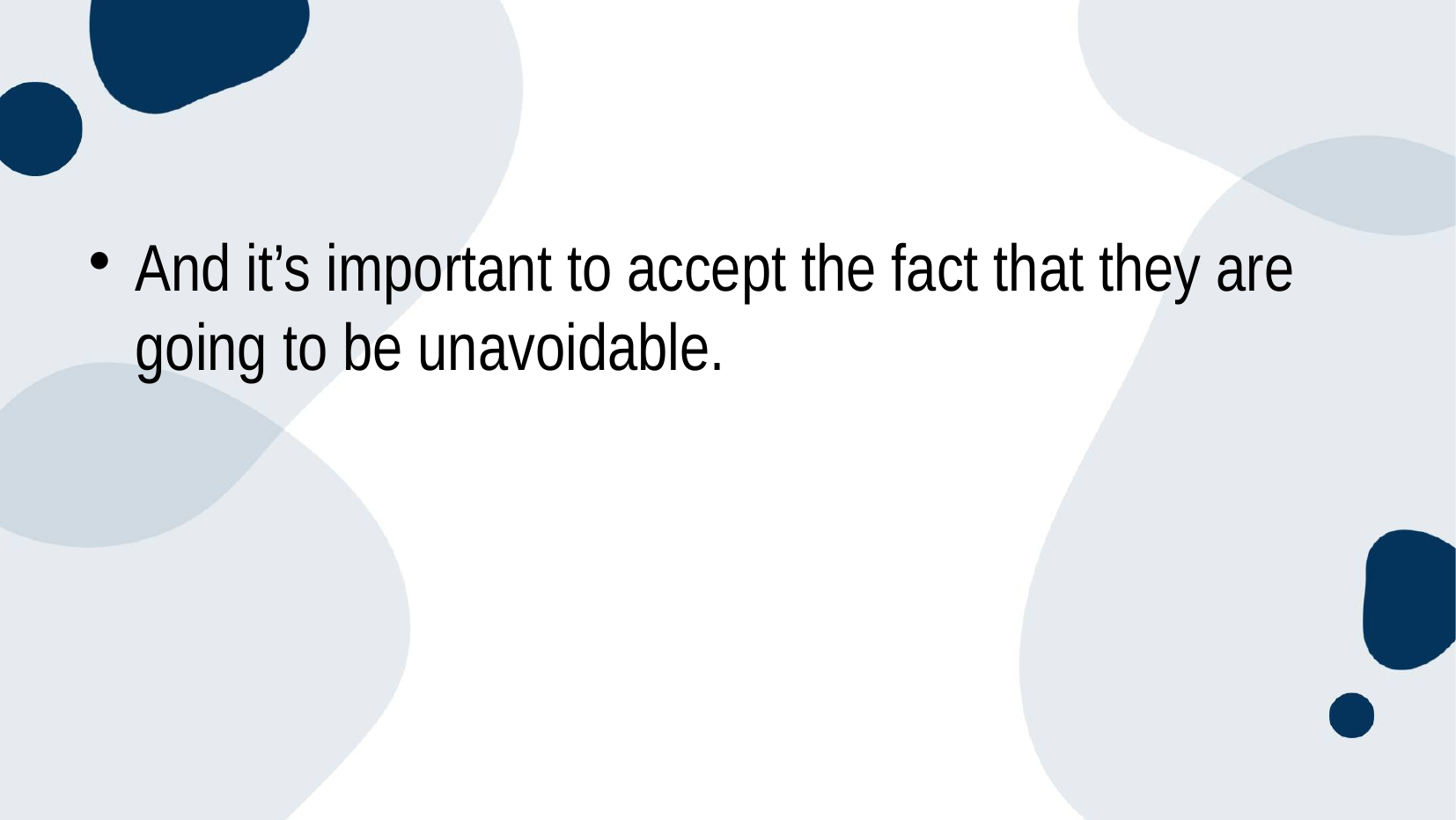

#
And it’s important to accept the fact that they are going to be unavoidable.